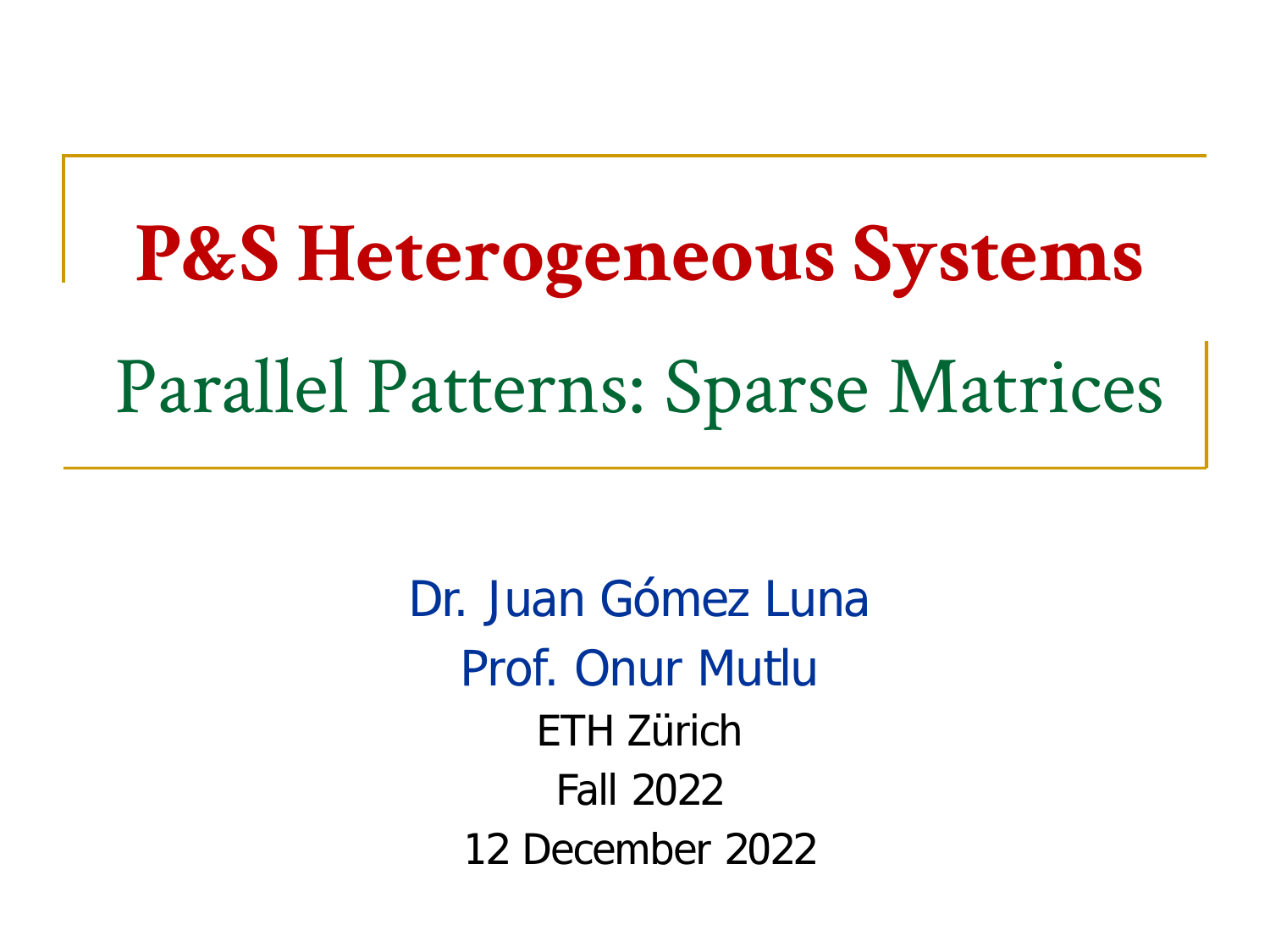

# P&S Heterogeneous Systems Parallel Patterns: Sparse Matrices
Dr. Juan Gómez Luna
Prof. Onur Mutlu
ETH Zürich
Fall 2022
12 December 2022